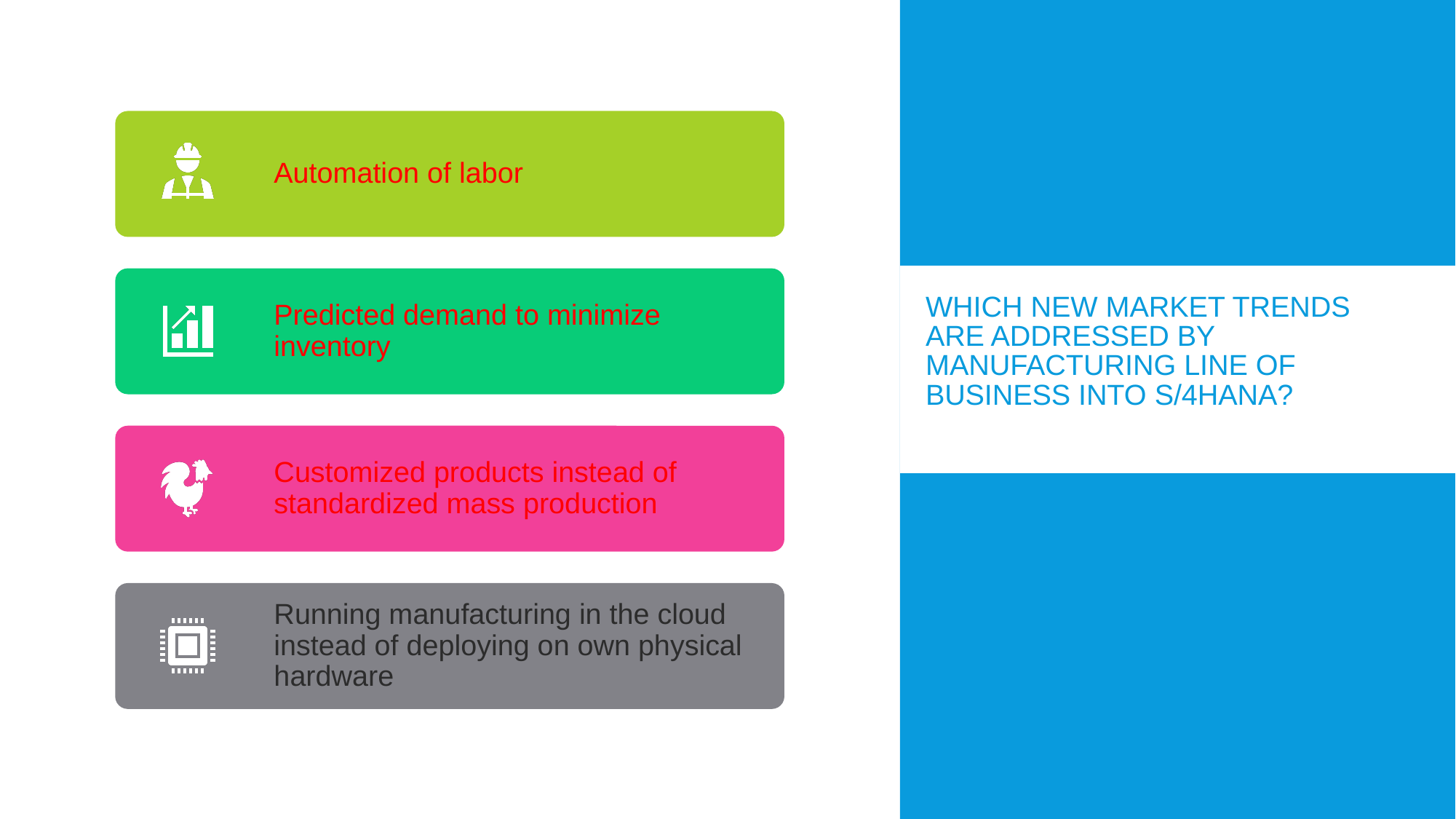

Automation of labor
Predicted demand to minimize inventory
Customized products instead of standardized mass production
Running manufacturing in the cloud instead of deploying on own physical hardware

# Which new market trends are addressed by Manufacturing Line of Business into S/4HANA?